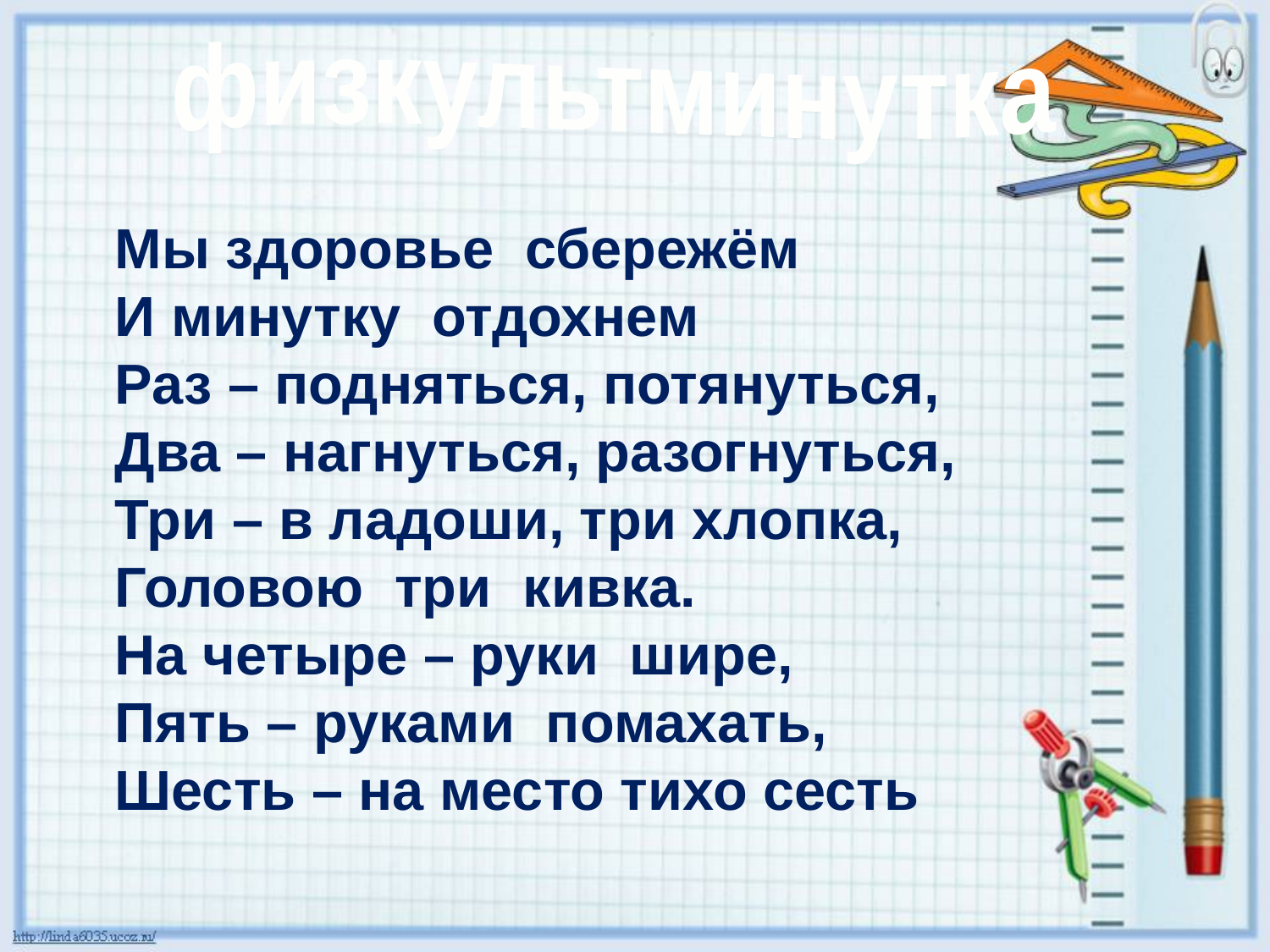

физкультминутка
Мы здоровье  сбережём
И минутку  отдохнем
Раз – подняться, потянуться,
Два – нагнуться, разогнуться,
Три – в ладоши, три хлопка,
Головою  три  кивка.
На четыре – руки  шире,
Пять – руками  помахать,
Шесть – на место тихо сесть